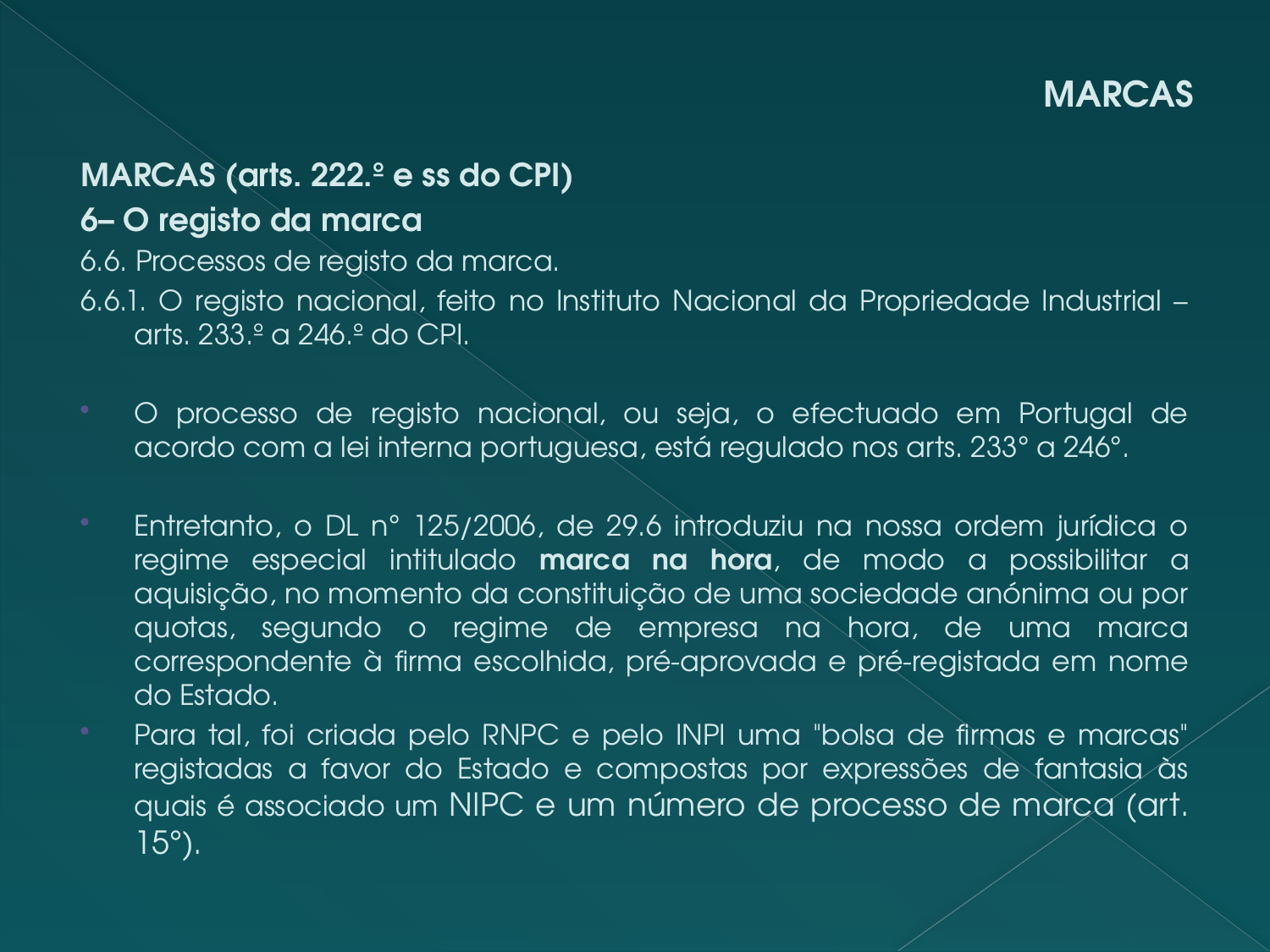

# MARCAS
MARCAS (arts. 222.º e ss do CPI)
6– O registo da marca
6.6. Processos de registo da marca.
6.6.1. O registo nacional, feito no Instituto Nacional da Propriedade Industrial – arts. 233.º a 246.º do CPI.

O processo de registo nacional, ou seja, o efectuado em Portugal de acordo com a lei interna portuguesa, está regulado nos arts. 233° a 246°.

Entretanto, o DL n° 125/2006, de 29.6 introduziu na nossa ordem jurídica o regime especial intitulado marca na hora, de modo a possibilitar a aquisição, no momento da constituição de uma sociedade anónima ou por quotas, segundo o regime de empresa na hora, de uma marca correspondente à firma escolhida, pré-aprovada e pré-registada em nome do Estado.
Para tal, foi criada pelo RNPC e pelo INPI uma "bolsa de firmas e marcas" registadas a favor do Estado e compostas por expressões de fantasia às quais é associado um NIPC e um número de processo de marca (art. 15°).